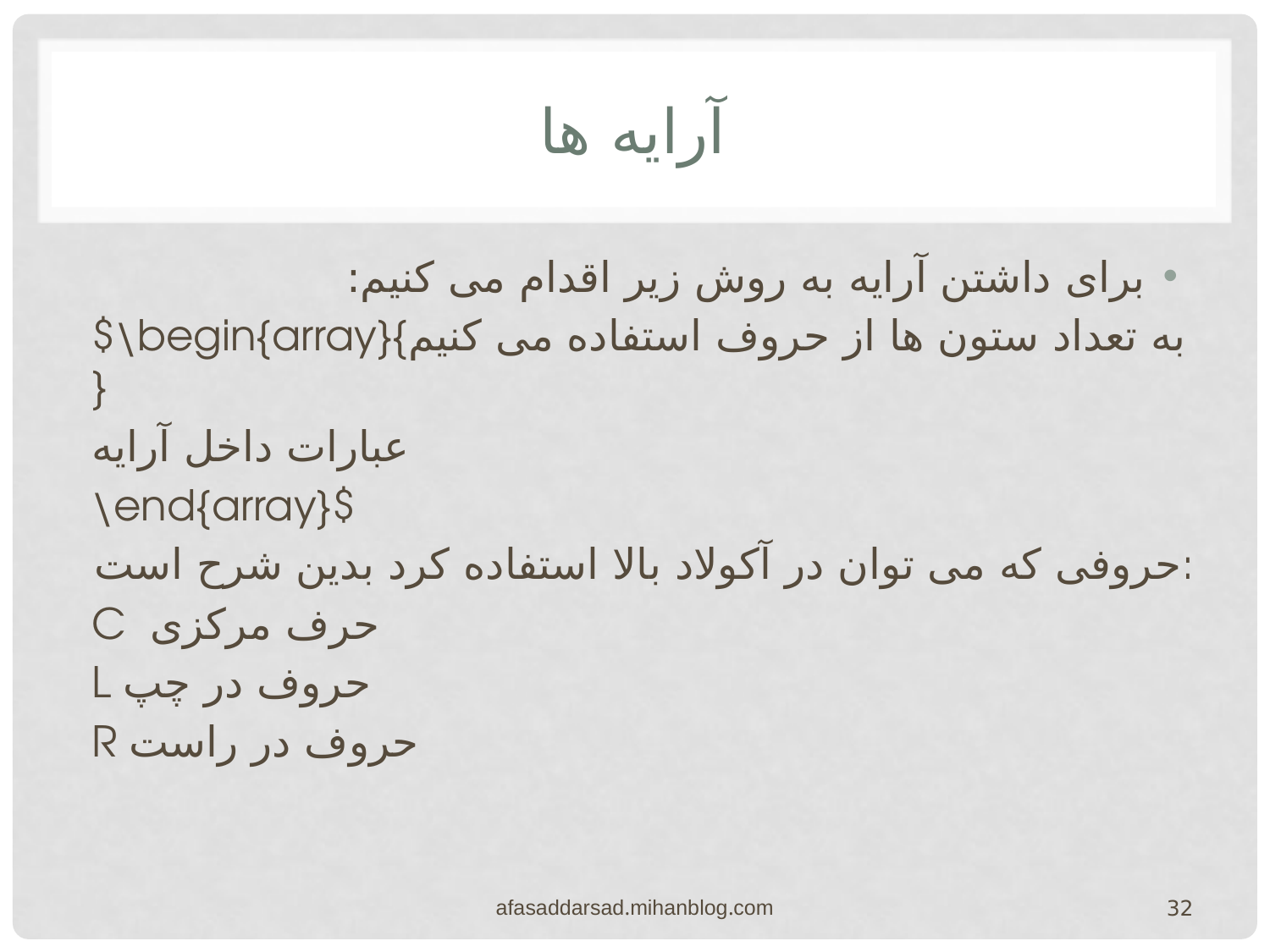

# آرایه ها
برای داشتن آرایه به روش زیر اقدام می کنیم:
$\begin{array}{به تعداد ستون ها از حروف استفاده می کنیم }
عبارات داخل آرایه
\end{array}$
حروفی که می توان در آکولاد بالا استفاده کرد بدین شرح است:
C  حرف مرکزی
L حروف در چپ
R حروف در راست

afasaddarsad.mihanblog.com
32